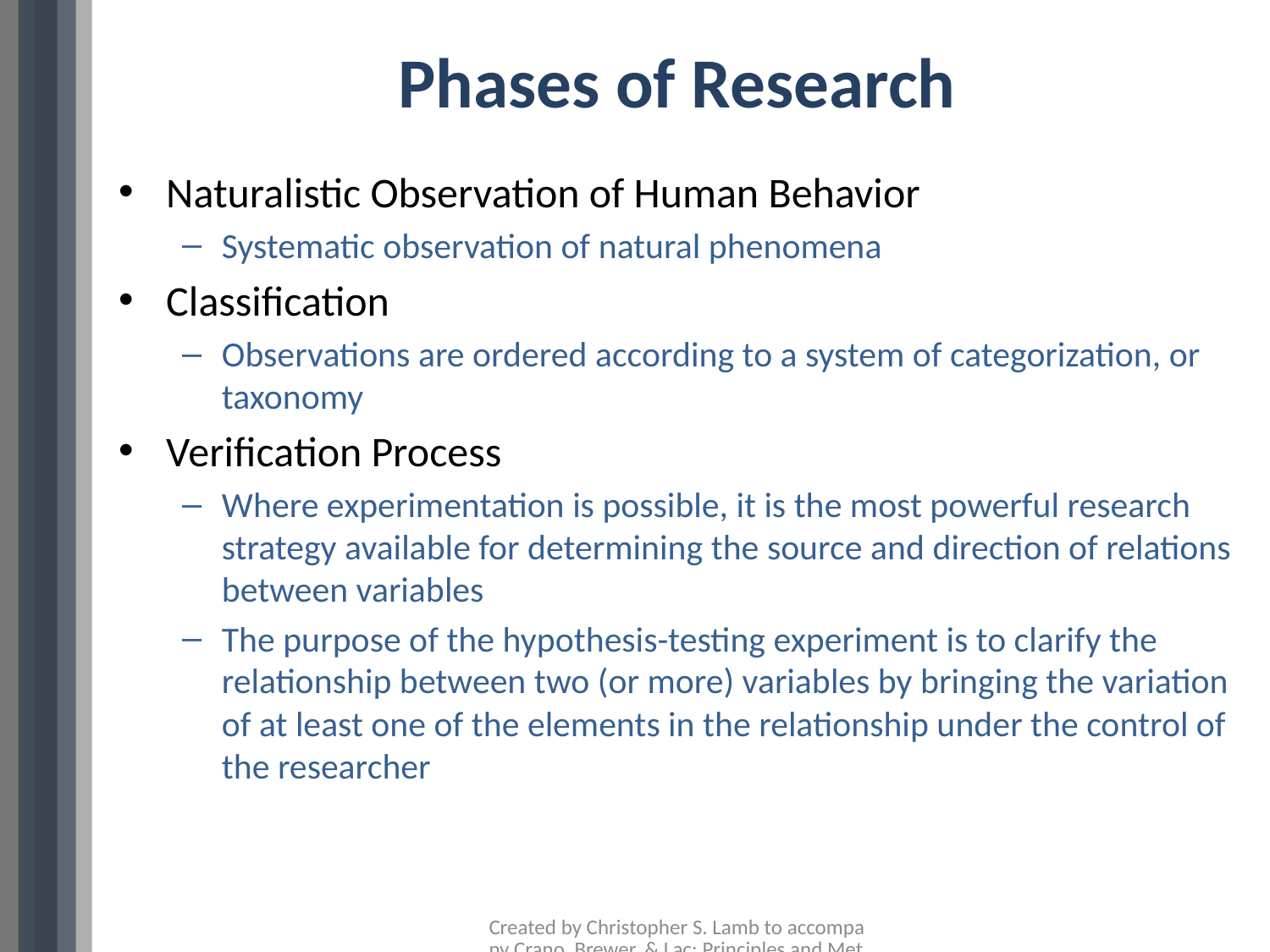

# Phases of Research
Naturalistic Observation of Human Behavior
Systematic observation of natural phenomena
Classification
Observations are ordered according to a system of categorization, or taxonomy
Verification Process
Where experimentation is possible, it is the most powerful research strategy available for determining the source and direction of relations between variables
The purpose of the hypothesis-testing experiment is to clarify the relationship between two (or more) variables by bringing the variation of at least one of the elements in the relationship under the control of the researcher
Created by Christopher S. Lamb to accompany Crano, Brewer, & Lac: Principles and Methods of Social Research, 3rd Edition, 2015, Routledge/Taylor & Francis